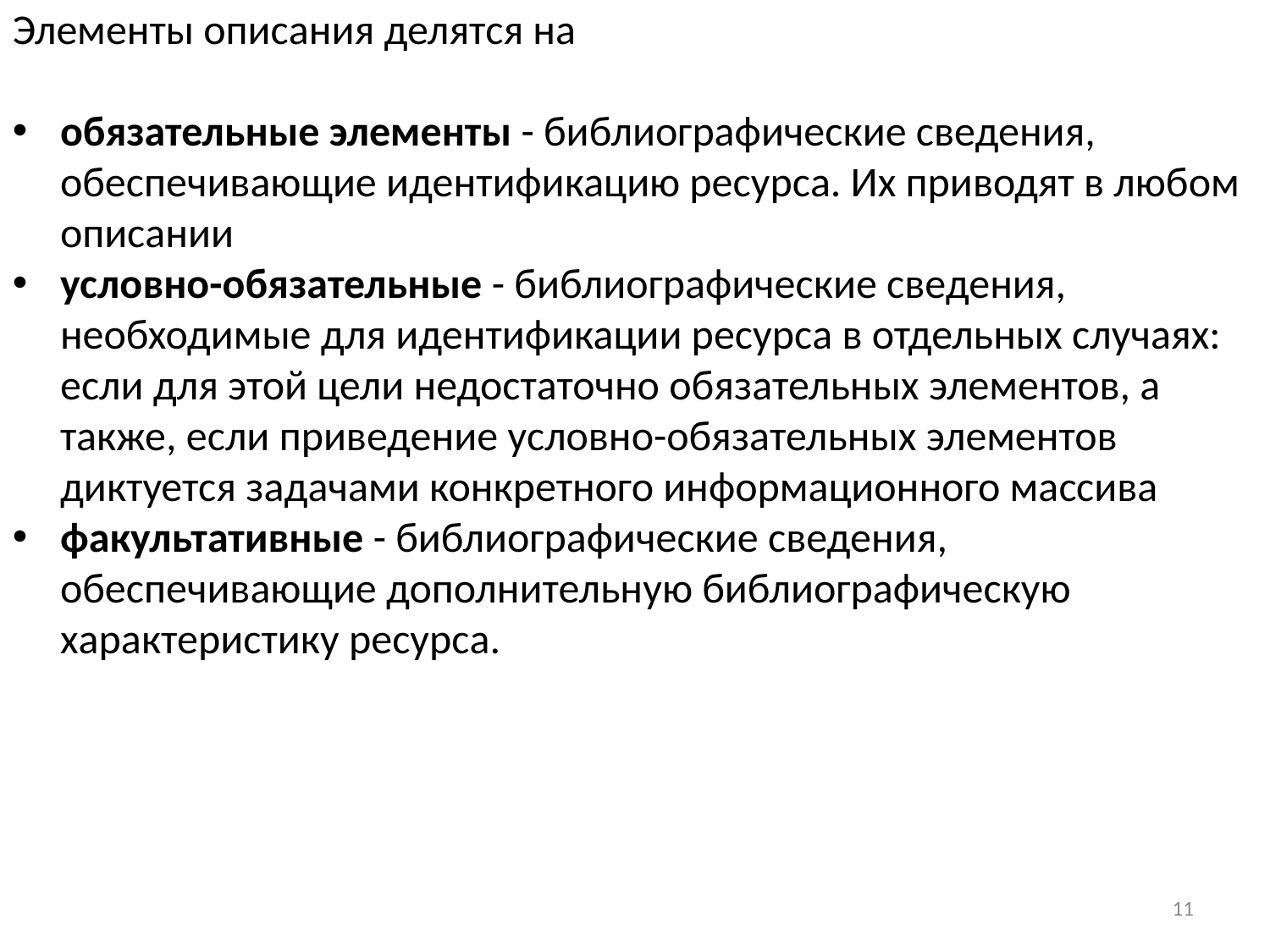

Элементы описания делятся на

обязательные элементы - библиографические сведения, обеспечивающие идентификацию ресурса. Их приводят в любом описании
условно-обязательные - библиографические сведения, необходимые для идентификации ресурса в отдельных случаях: если для этой цели недостаточно обязательных элементов, а также, если приведение условно-обязательных элементов диктуется задачами конкретного информационного массива
факультативные - библиографические сведения, обеспечивающие дополнительную библиографическую характеристику ресурса.

11